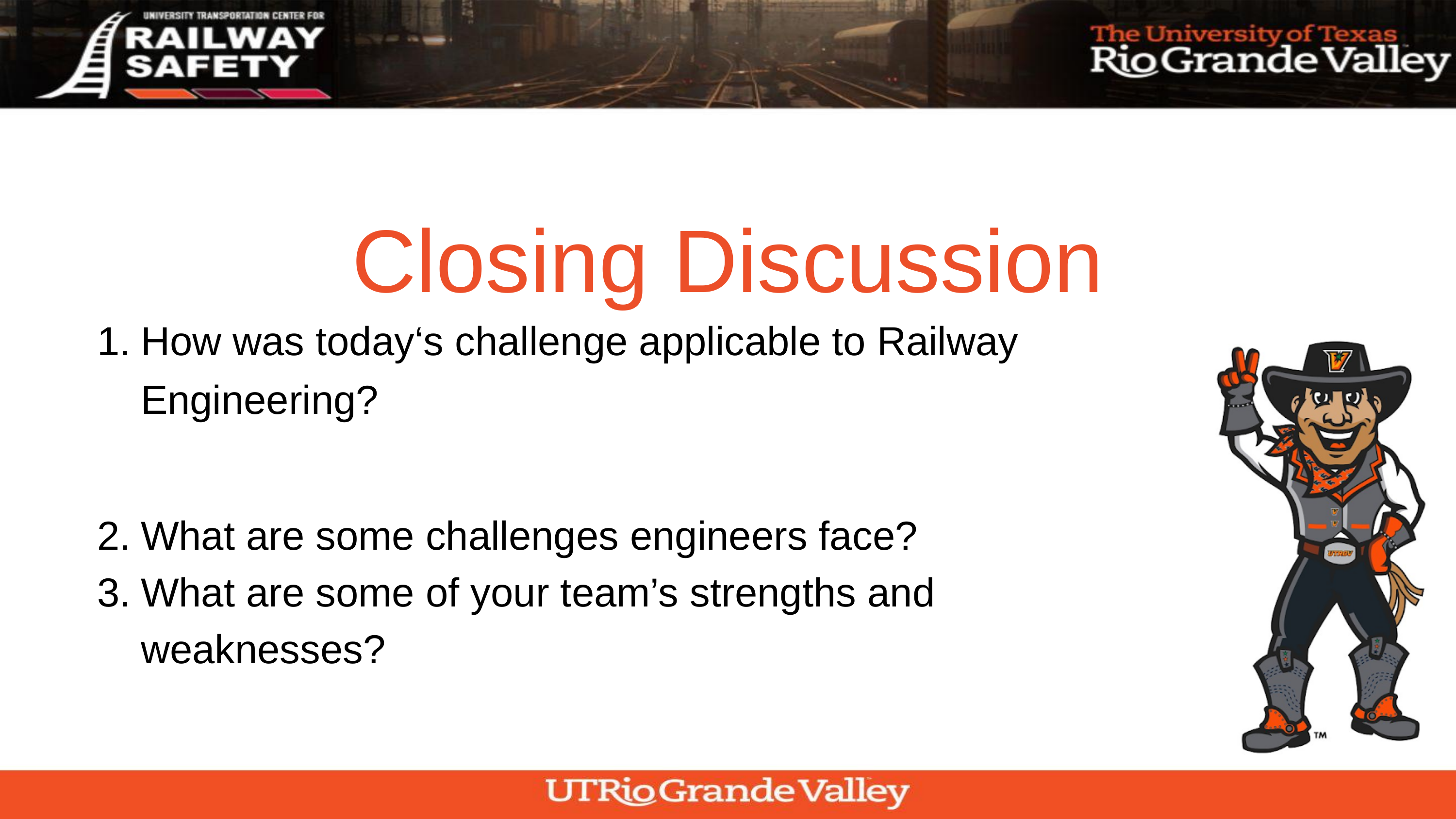

Closing Discussion
How was today‘s challenge applicable to Railway Engineering?
What are some challenges engineers face?
What are some of your team’s strengths and weaknesses?